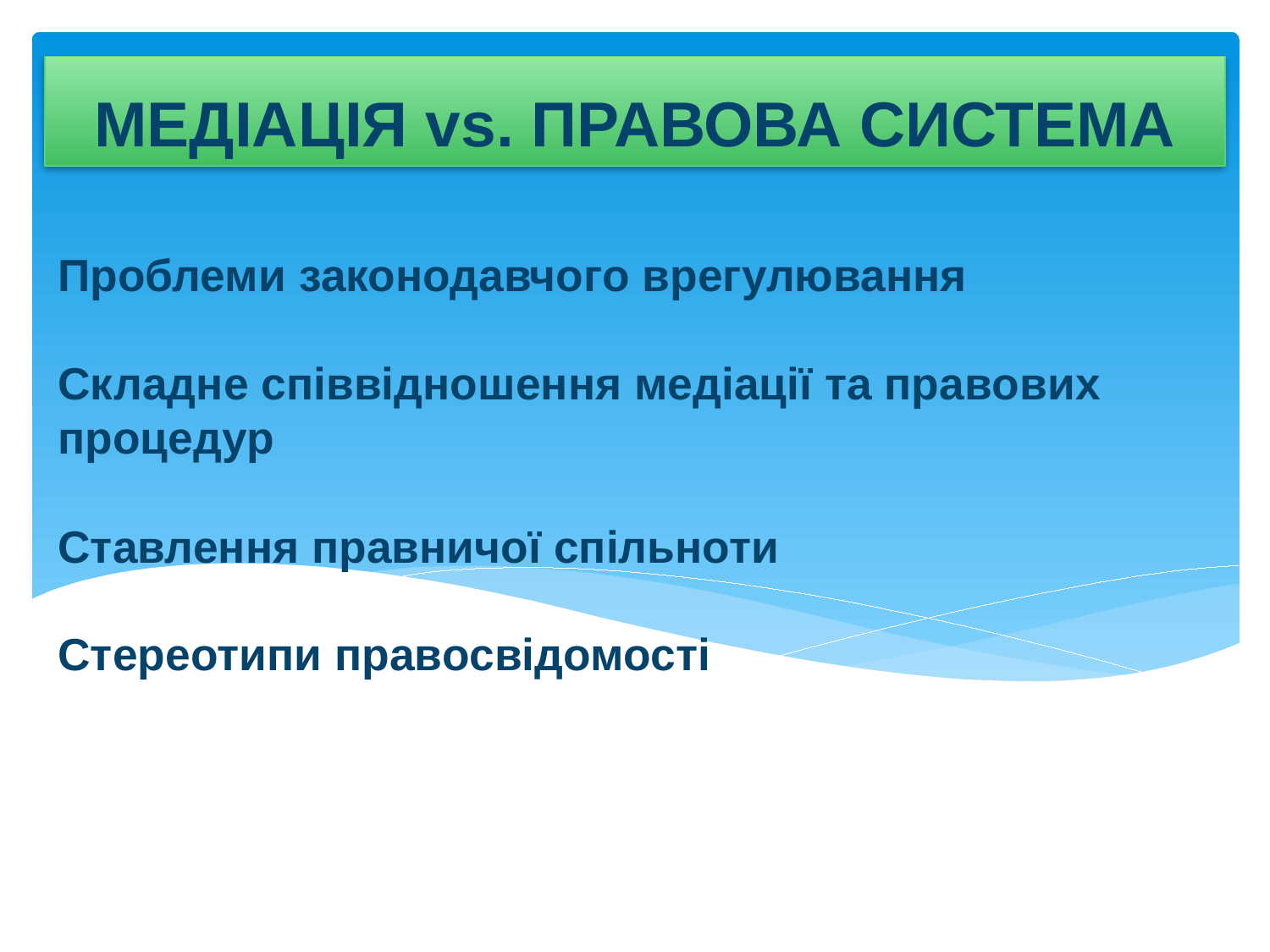

МЕДІАЦІЯ vs. ПРАВОВА СИСТЕМА
# Проблеми законодавчого врегулювання Складне співвідношення медіації та правових процедур Ставлення правничої спільноти Стереотипи правосвідомості